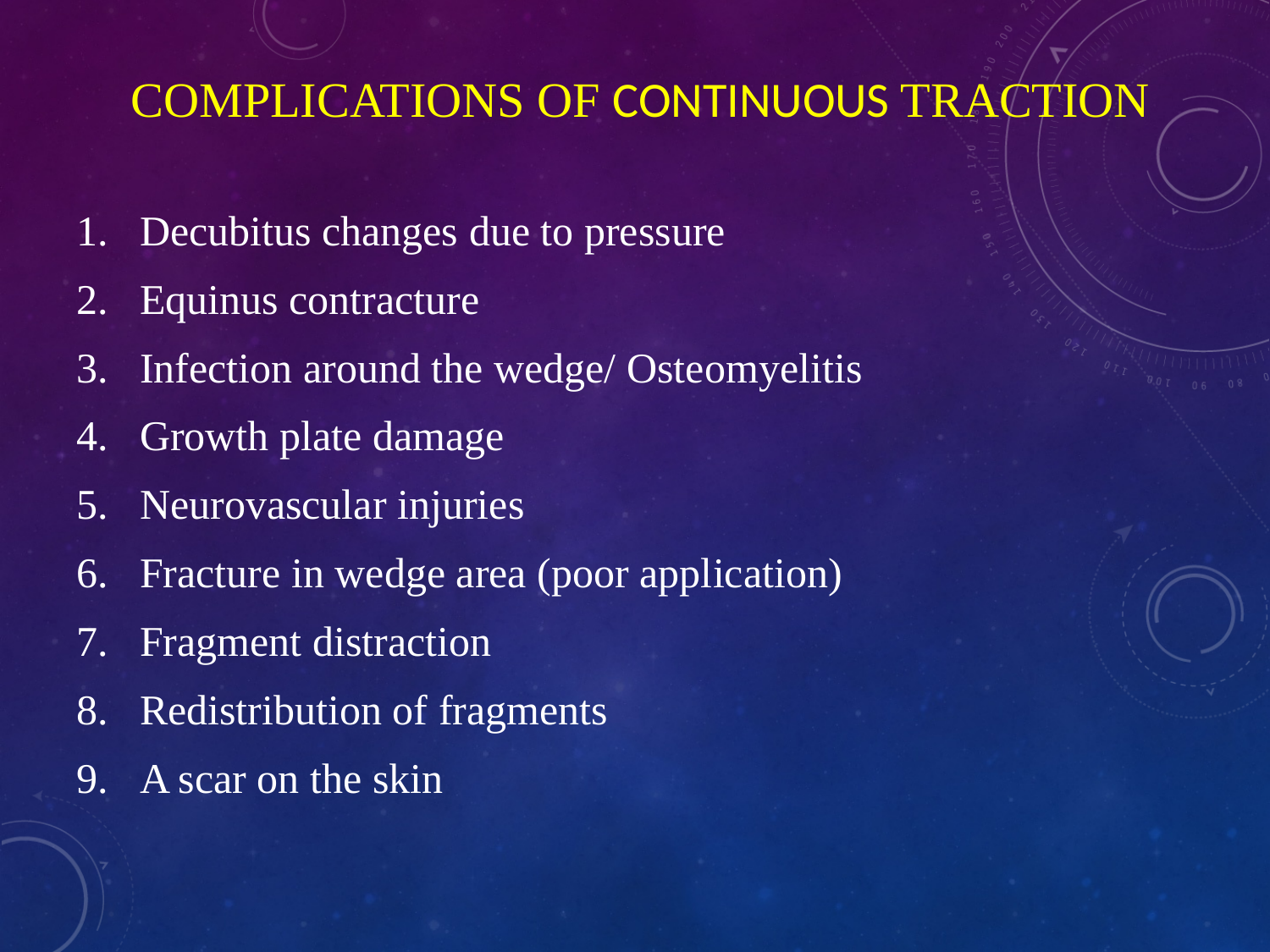

# Complications of Continuous traction
Decubitus changes due to pressure
Equinus contracture
Infection around the wedge/ Osteomyelitis
Growth plate damage
Neurovascular injuries
Fracture in wedge area (poor application)
Fragment distraction
Redistribution of fragments
A scar on the skin